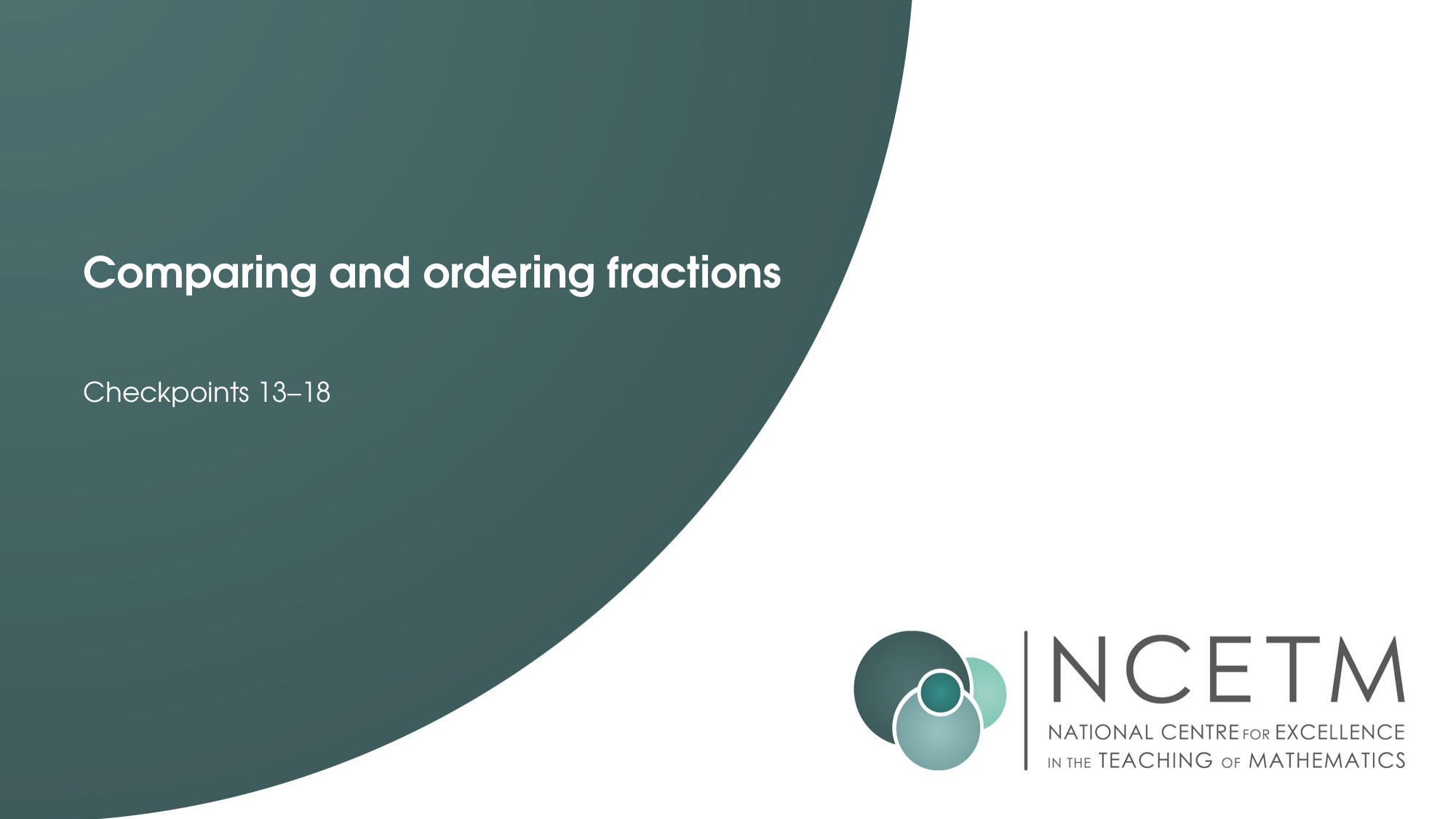

# Comparing and ordering fractions
Checkpoints 13–18